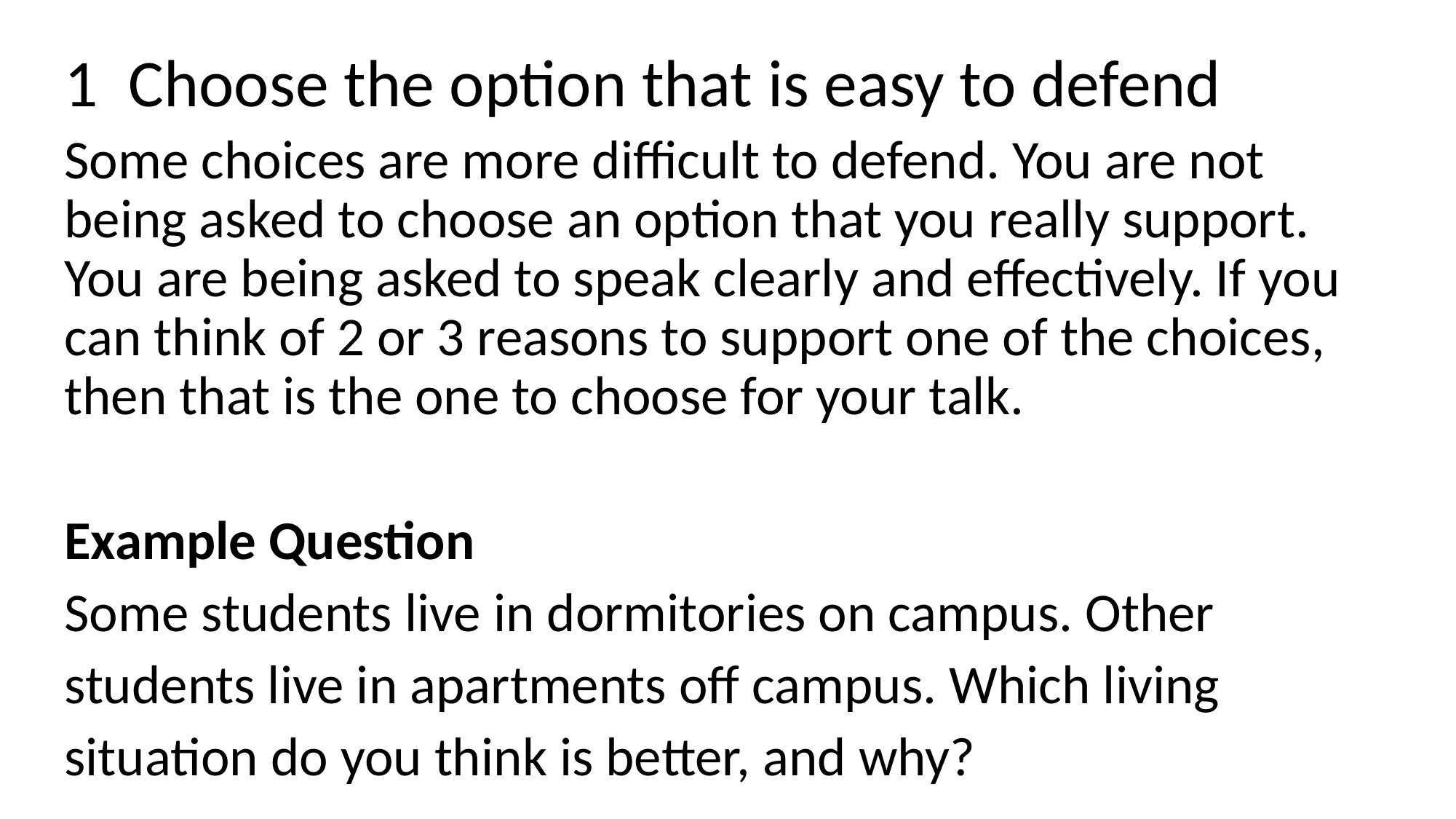

# 1  Choose the option that is easy to defend
Some choices are more difficult to defend. You are not being asked to choose an option that you really support. You are being asked to speak clearly and effectively. If you can think of 2 or 3 reasons to support one of the choices, then that is the one to choose for your talk.

Example Question
Some students live in dormitories on campus. Other students live in apartments off campus. Which living situation do you think is better, and why?